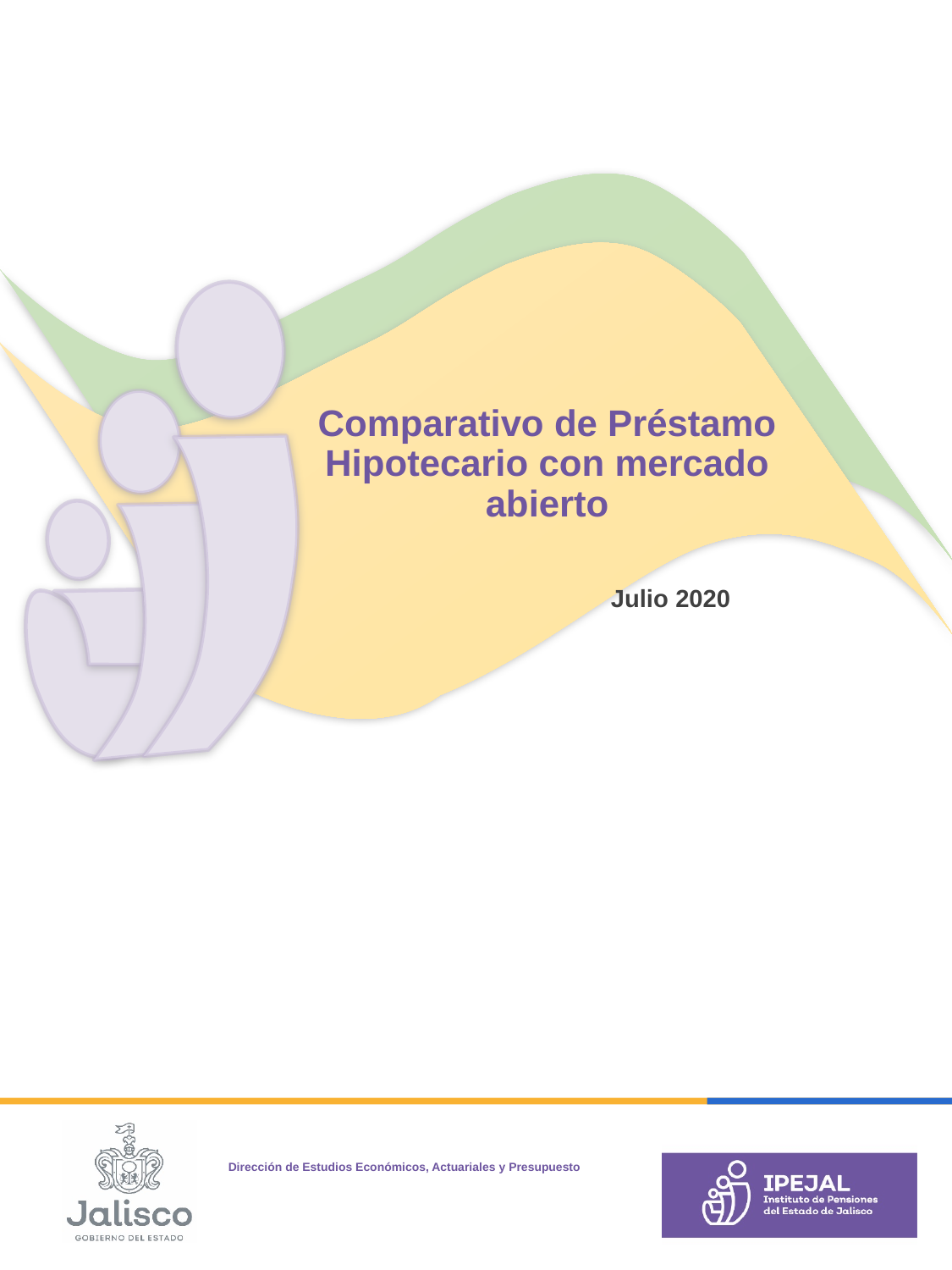

Comparativo de Préstamo Hipotecario con mercado abierto
Julio 2020